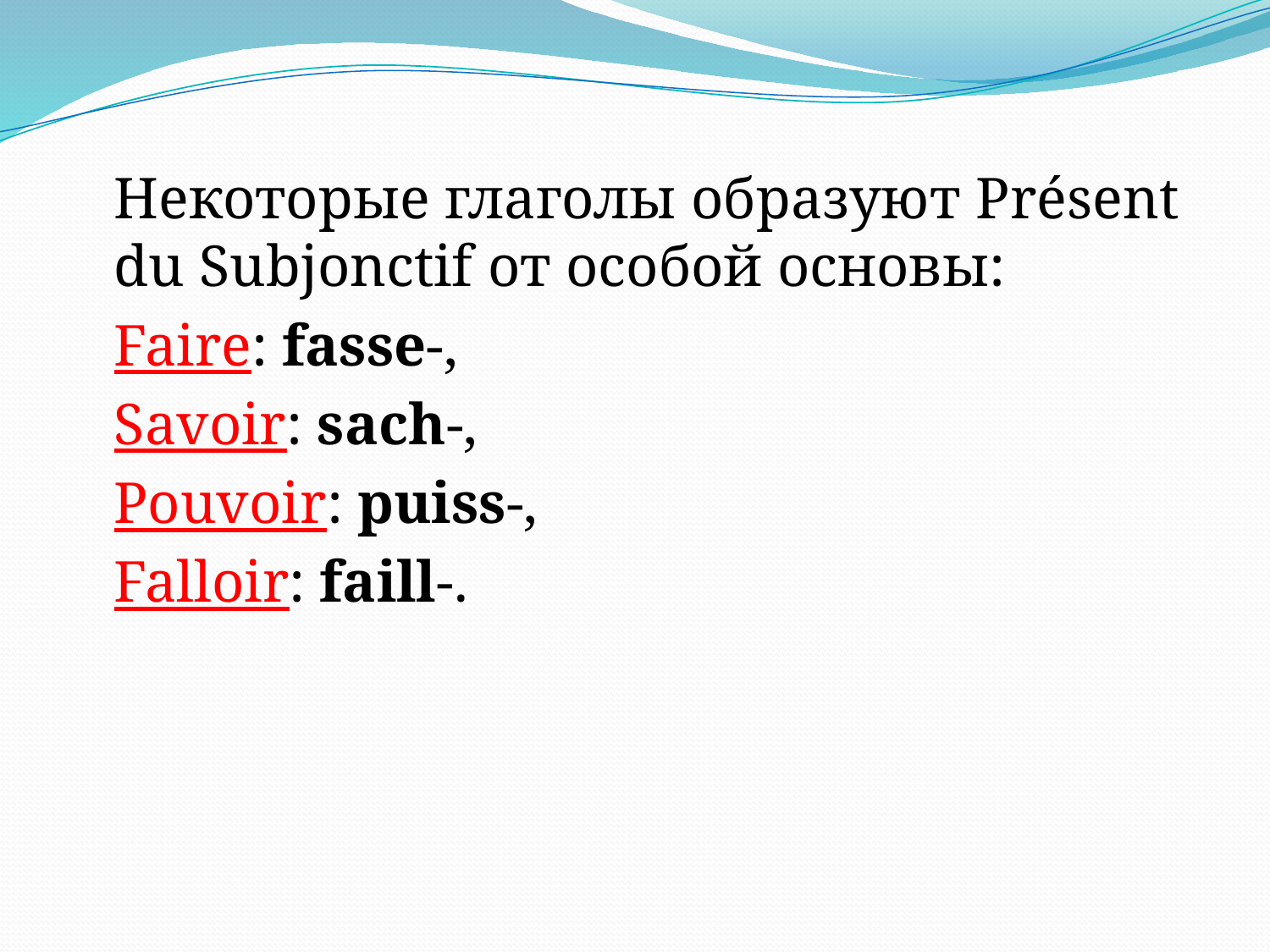

Некоторые глаголы образуют Présent du Subjonctif от особой основы:
	Faire: fasse-,
	Savoir: sach-,
	Pouvoir: puiss-,
	Falloir: faill-.